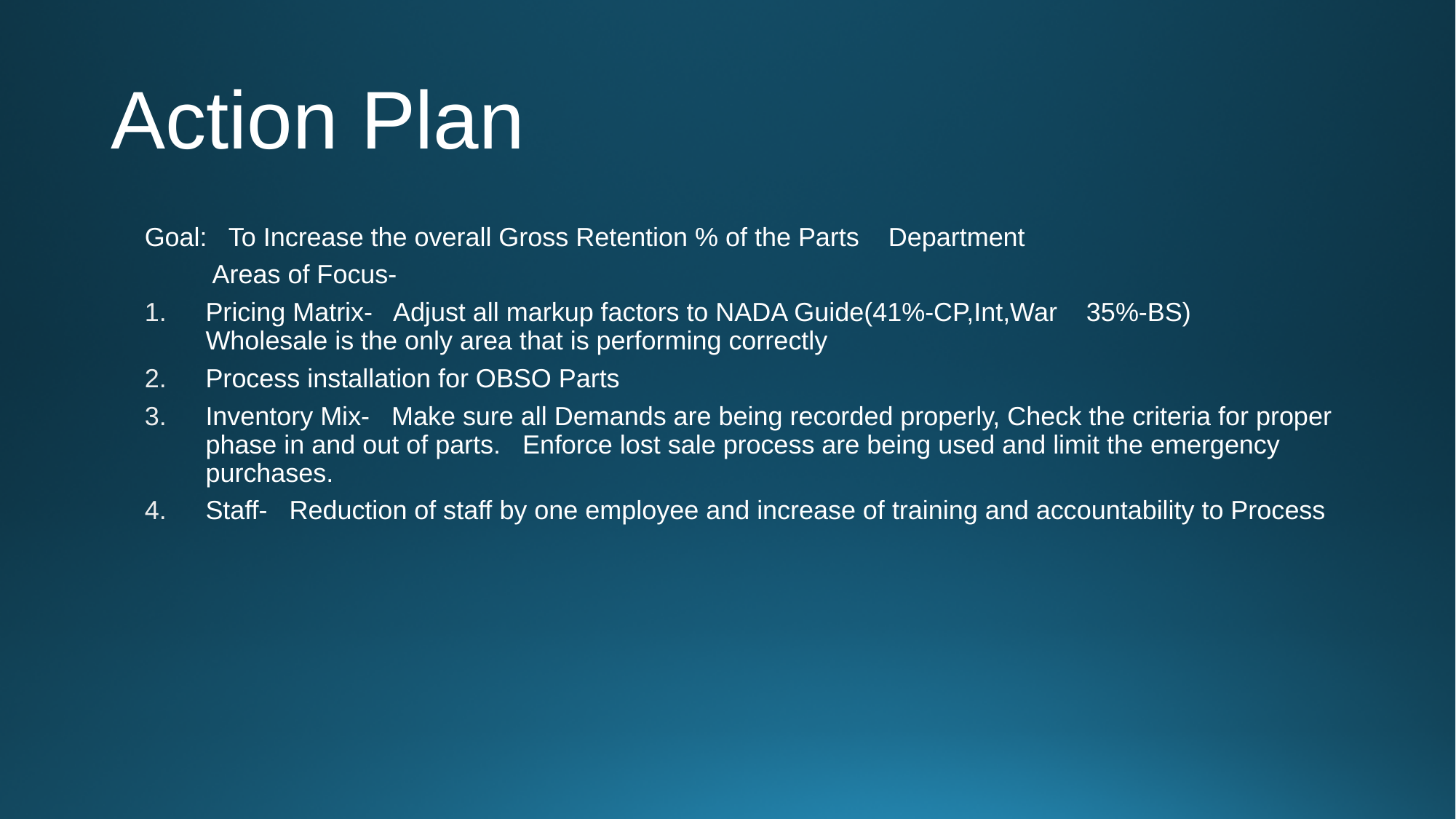

# Action Plan
Goal:   To Increase the overall Gross Retention % of the Parts    Department
	Areas of Focus-
Pricing Matrix-   Adjust all markup factors to NADA Guide(41%-CP,Int,War    35%-BS)     Wholesale is the only area that is performing correctly
Process installation for OBSO Parts
Inventory Mix-   Make sure all Demands are being recorded properly, Check the criteria for proper phase in and out of parts.   Enforce lost sale process are being used and limit the emergency purchases.
Staff-   Reduction of staff by one employee and increase of training and accountability to Process